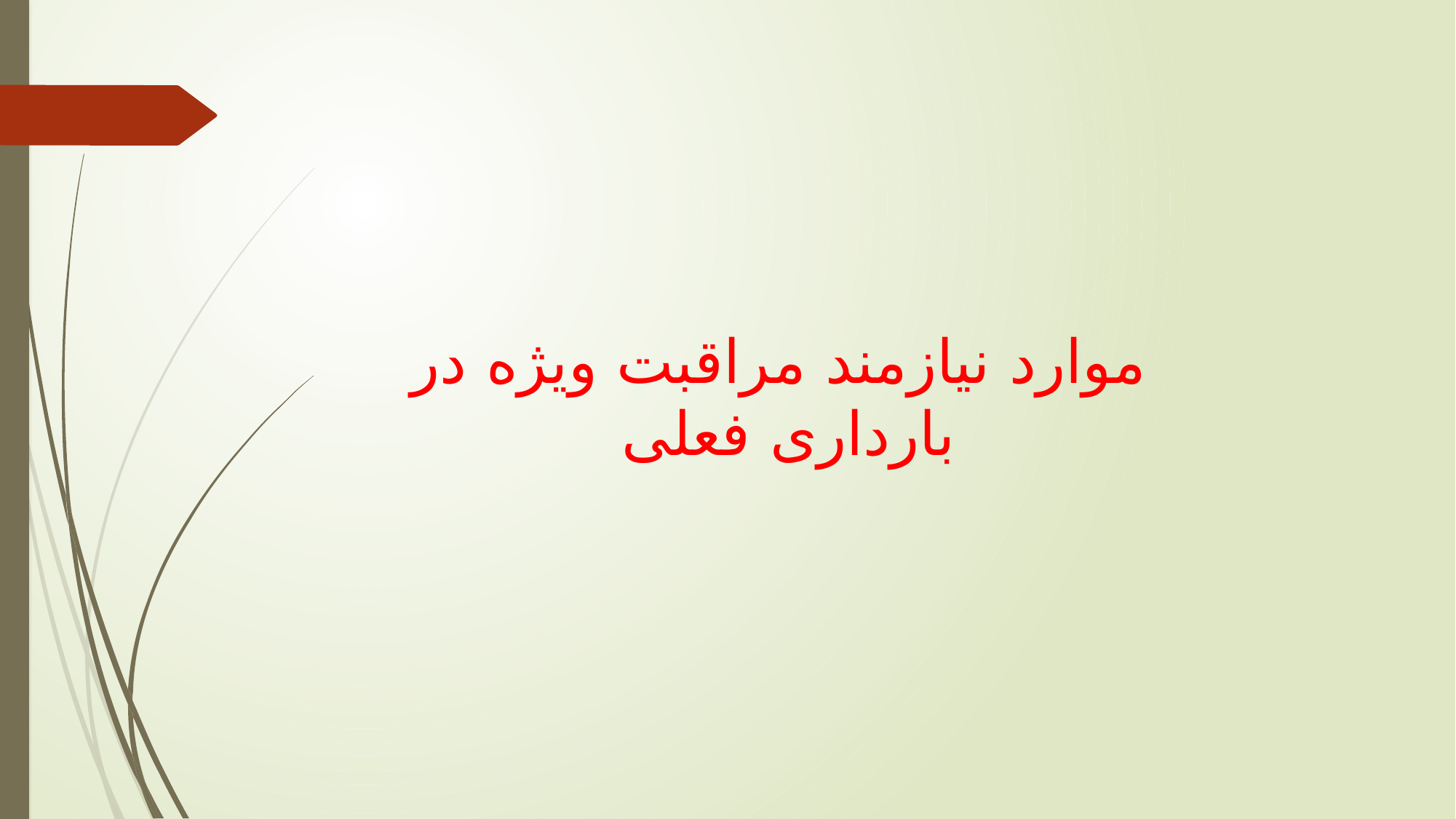

موارد نیازمند مراقبت ویژه در بارداری فعلی